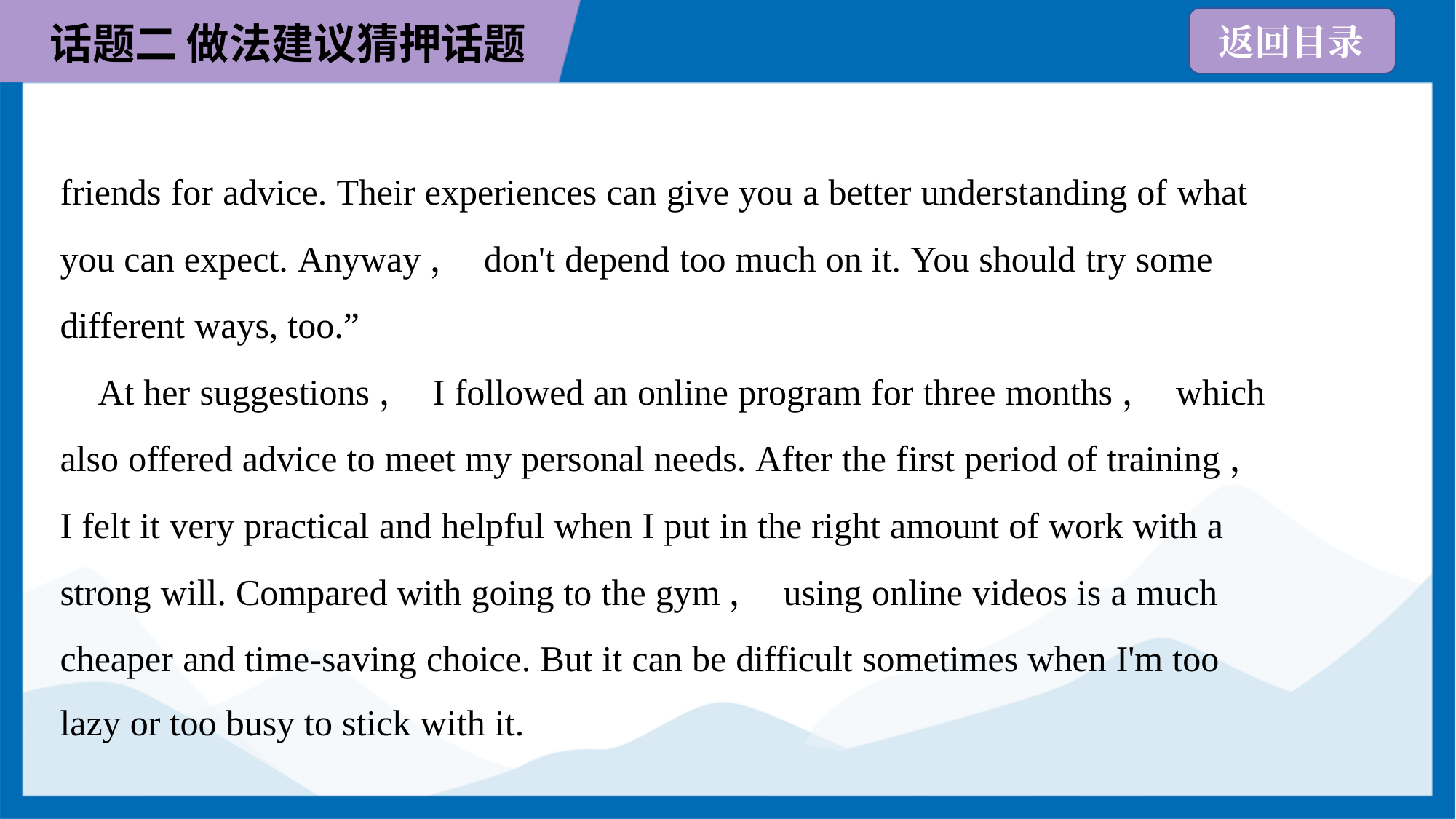

friends for advice. Their experiences can give you a better understanding of what
you can expect. Anyway， don't depend too much on it. You should try some
different ways, too.”
    At her suggestions， I followed an online program for three months， which
also offered advice to meet my personal needs. After the first period of training，
I felt it very practical and helpful when I put in the right amount of work with a
strong will. Compared with going to the gym， using online videos is a much
cheaper and time-saving choice. But it can be difficult sometimes when I'm too
lazy or too busy to stick with it.